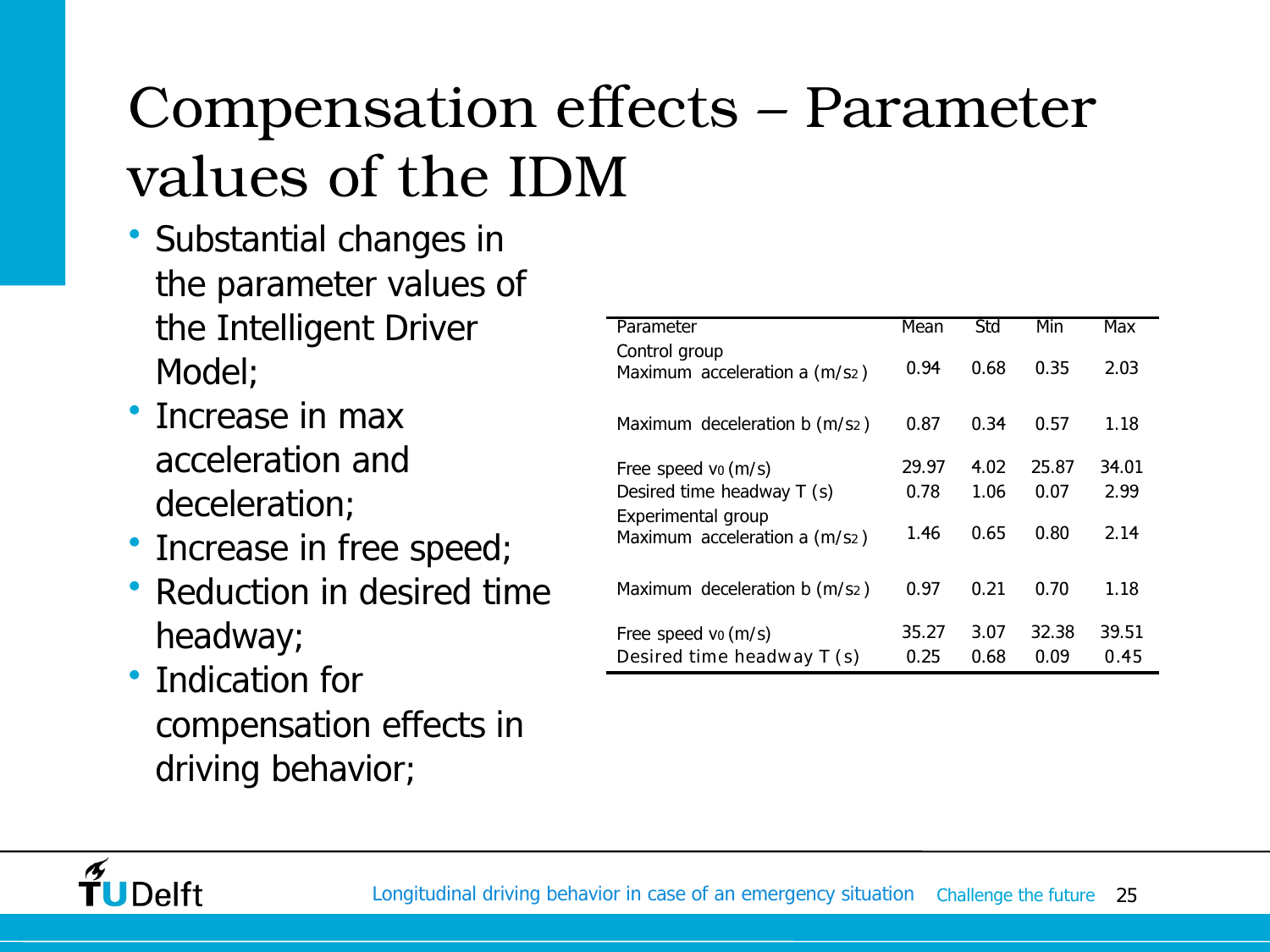

# Compensation effects – Parameter values of the IDM
Substantial changes in the parameter values of the Intelligent Driver Model;
Increase in max acceleration and deceleration;
Increase in free speed;
Reduction in desired time headway;
Indication for compensation effects in driving behavior;

| Parameter | Mean | Std | Min | Max |
| --- | --- | --- | --- | --- |
| Control group Maximum acceleration a (m/s2 ) | 0.94 | 0.68 | 0.35 | 2.03 |
| Maximum deceleration b (m/s2 ) | 0.87 | 0.34 | 0.57 | 1.18 |
| Free speed v0 (m/s) | 29.97 | 4.02 | 25.87 | 34.01 |
| Desired time headway T (s) | 0.78 | 1.06 | 0.07 | 2.99 |
| Experimental group Maximum acceleration a (m/s2 ) | 1.46 | 0.65 | 0.80 | 2.14 |
| Maximum deceleration b (m/s2 ) | 0.97 | 0.21 | 0.70 | 1.18 |
| Free speed v0 (m/s) | 35.27 | 3.07 | 32.38 | 39.51 |
| Desired time headway T (s) | 0.25 | 0.68 | 0.09 | 0.45 |